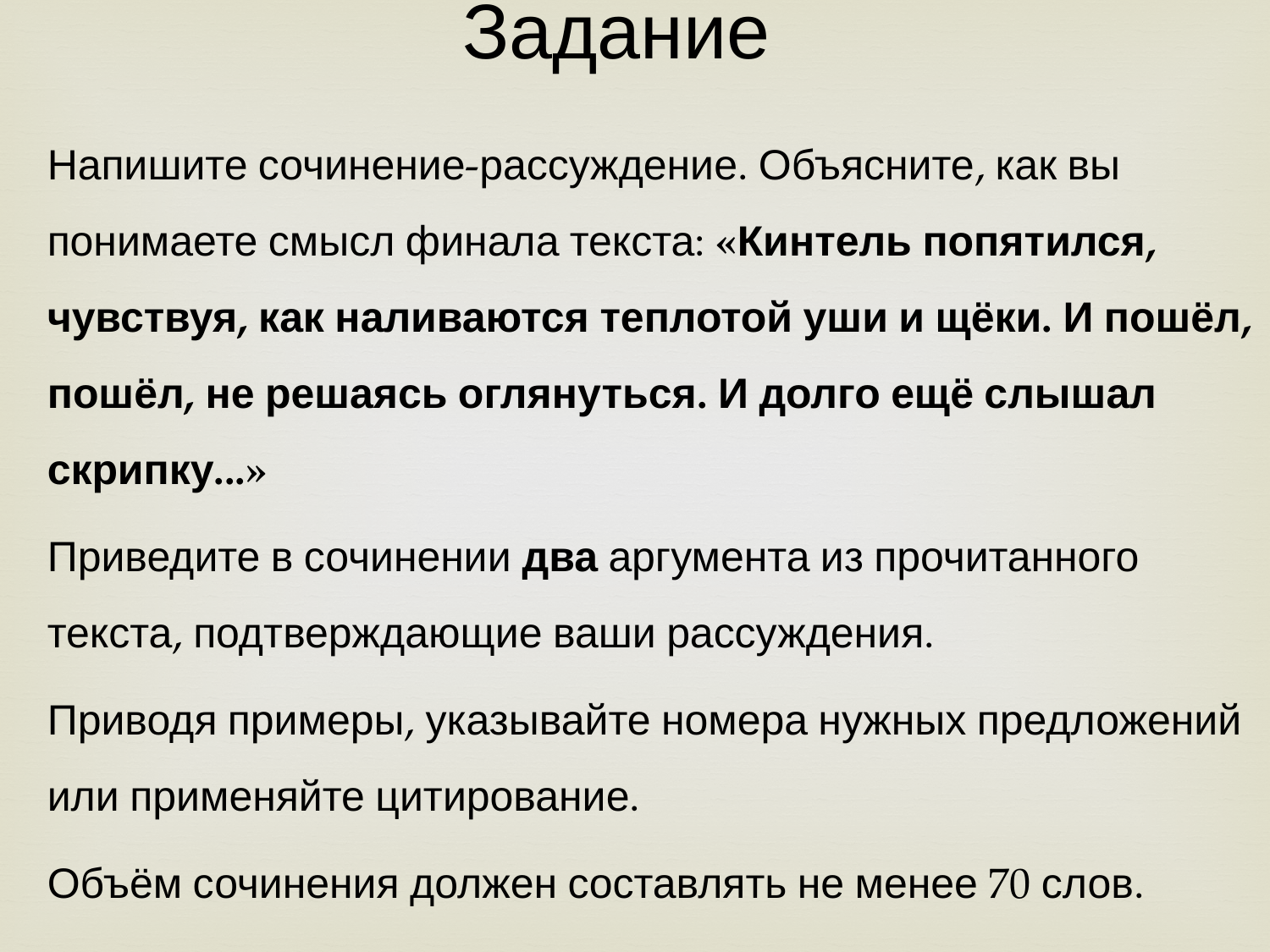

Задание
Напишите сочинение-рассуждение. Объясните, как вы понимаете смысл финала текста: «Кинтель попятился, чувствуя, как наливаются теплотой уши и щёки. И пошёл, пошёл, не решаясь оглянуться. И долго ещё слышал скрипку...»
Приведите в сочинении два аргумента из прочитанного текста, подтверждающие ваши рассуждения.
Приводя примеры, указывайте номера нужных предложений или применяйте цитирование.
Объём сочинения должен составлять не менее 70 слов.
Сочинение пишите аккуратно, разборчивым почерком.